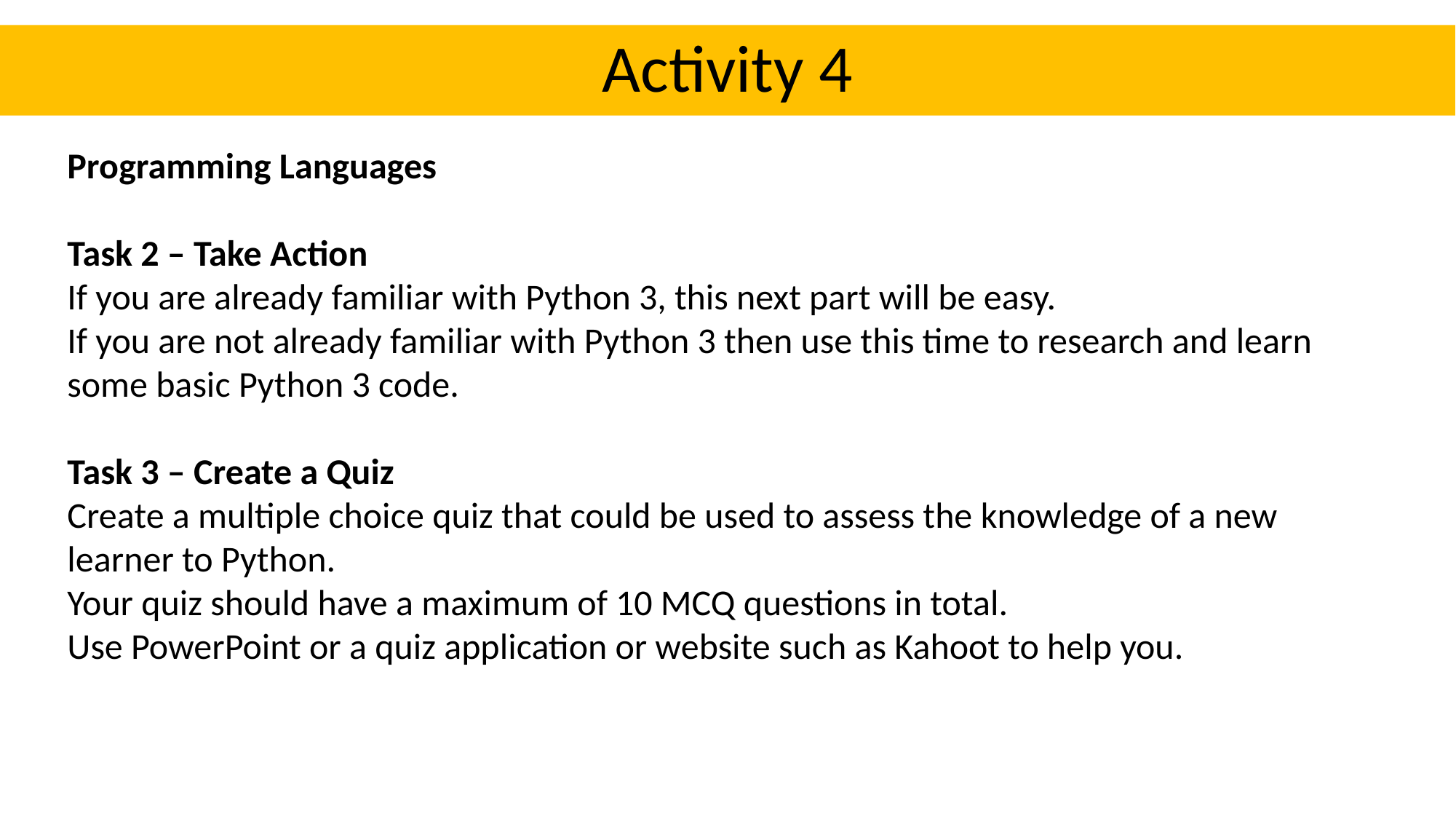

Activity 4
Programming Languages

Task 2 – Take Action
If you are already familiar with Python 3, this next part will be easy.
If you are not already familiar with Python 3 then use this time to research and learn some basic Python 3 code.

Task 3 – Create a Quiz
Create a multiple choice quiz that could be used to assess the knowledge of a new learner to Python.
Your quiz should have a maximum of 10 MCQ questions in total.
Use PowerPoint or a quiz application or website such as Kahoot to help you.